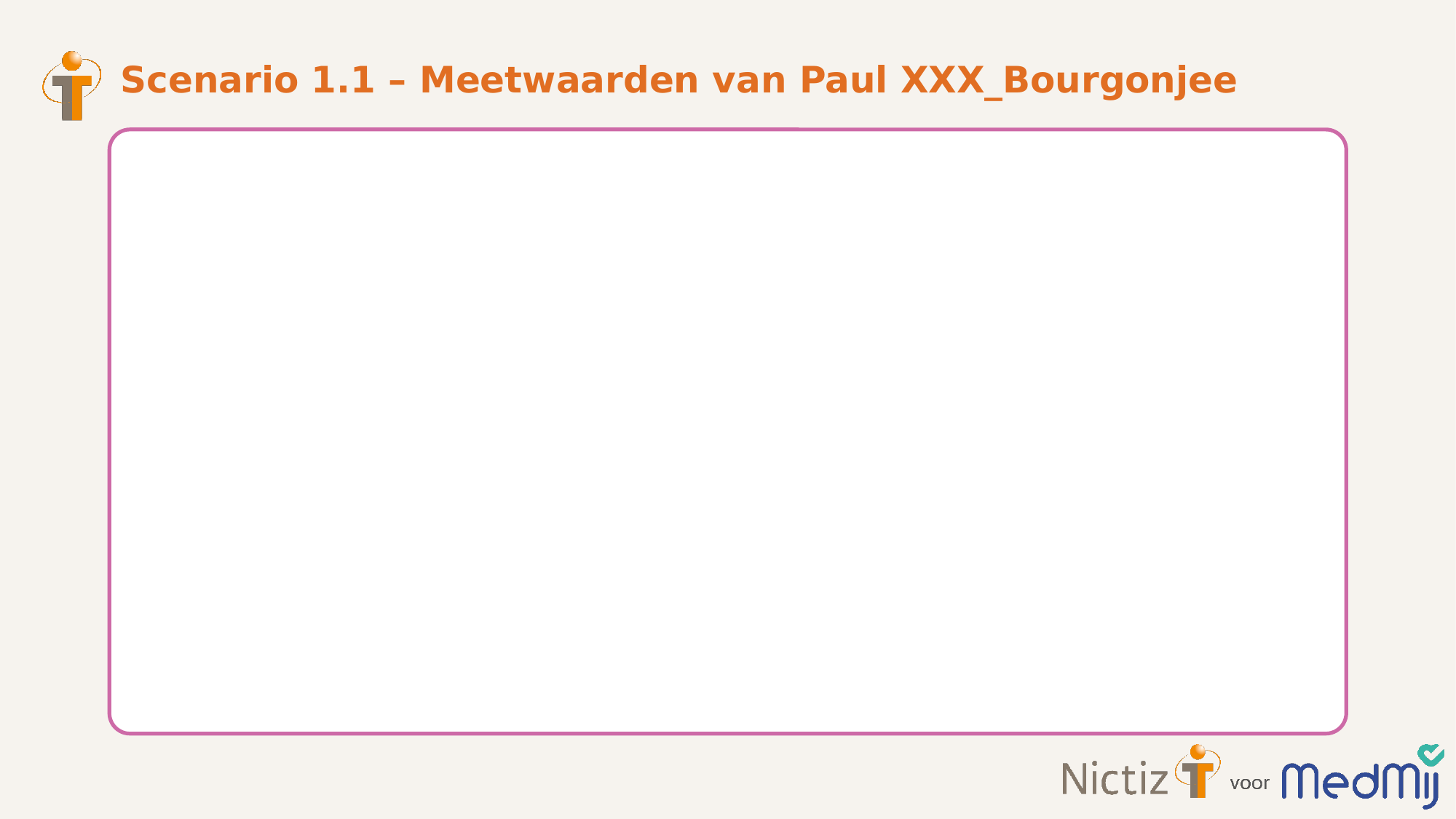

# Scenario 1.1 – Meetwaarden van Paul XXX_Bourgonjee